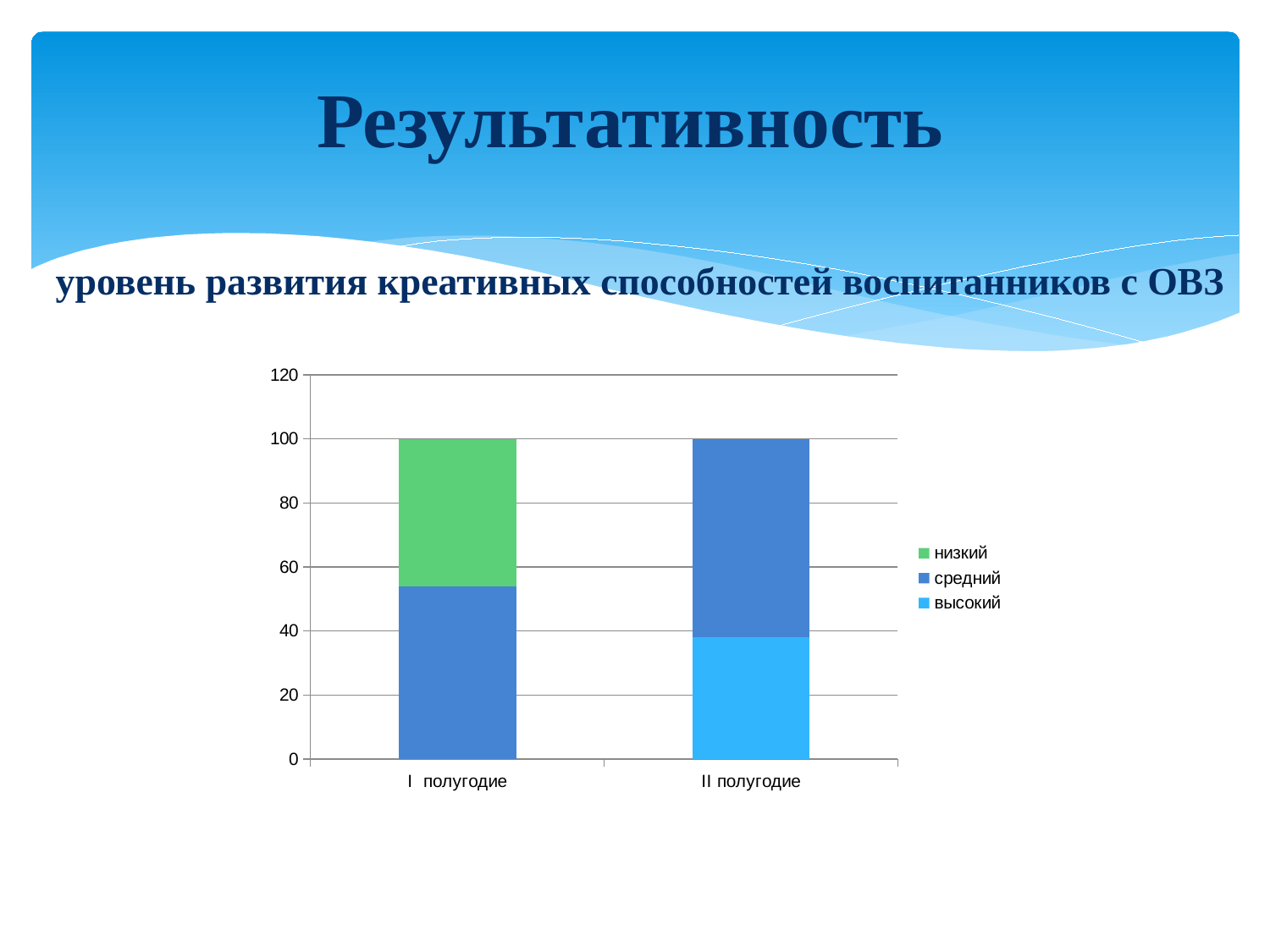

# Результативность уровень развития креативных способностей воспитанников с ОВЗ

### Chart

| Category | высокий | средний | низкий |
|---|---|---|---|
| I  полугодие | 0.0 | 54.0 | 46.0 |
| II полугодие | 38.0 | 62.0 | 0.0 |